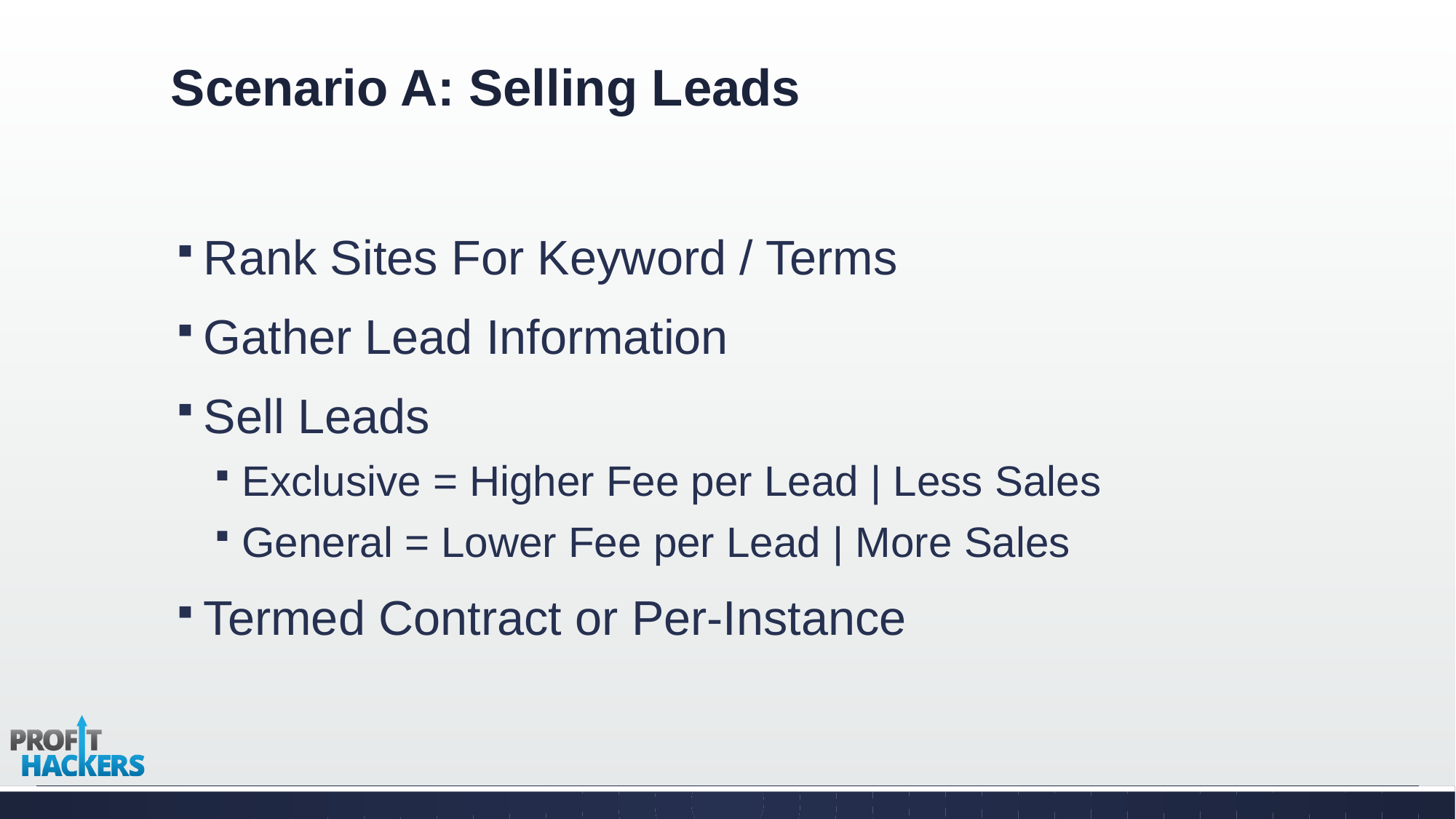

# Scenario A: Selling Leads
Rank Sites For Keyword / Terms
Gather Lead Information
Sell Leads
Exclusive = Higher Fee per Lead | Less Sales
General = Lower Fee per Lead | More Sales
Termed Contract or Per-Instance